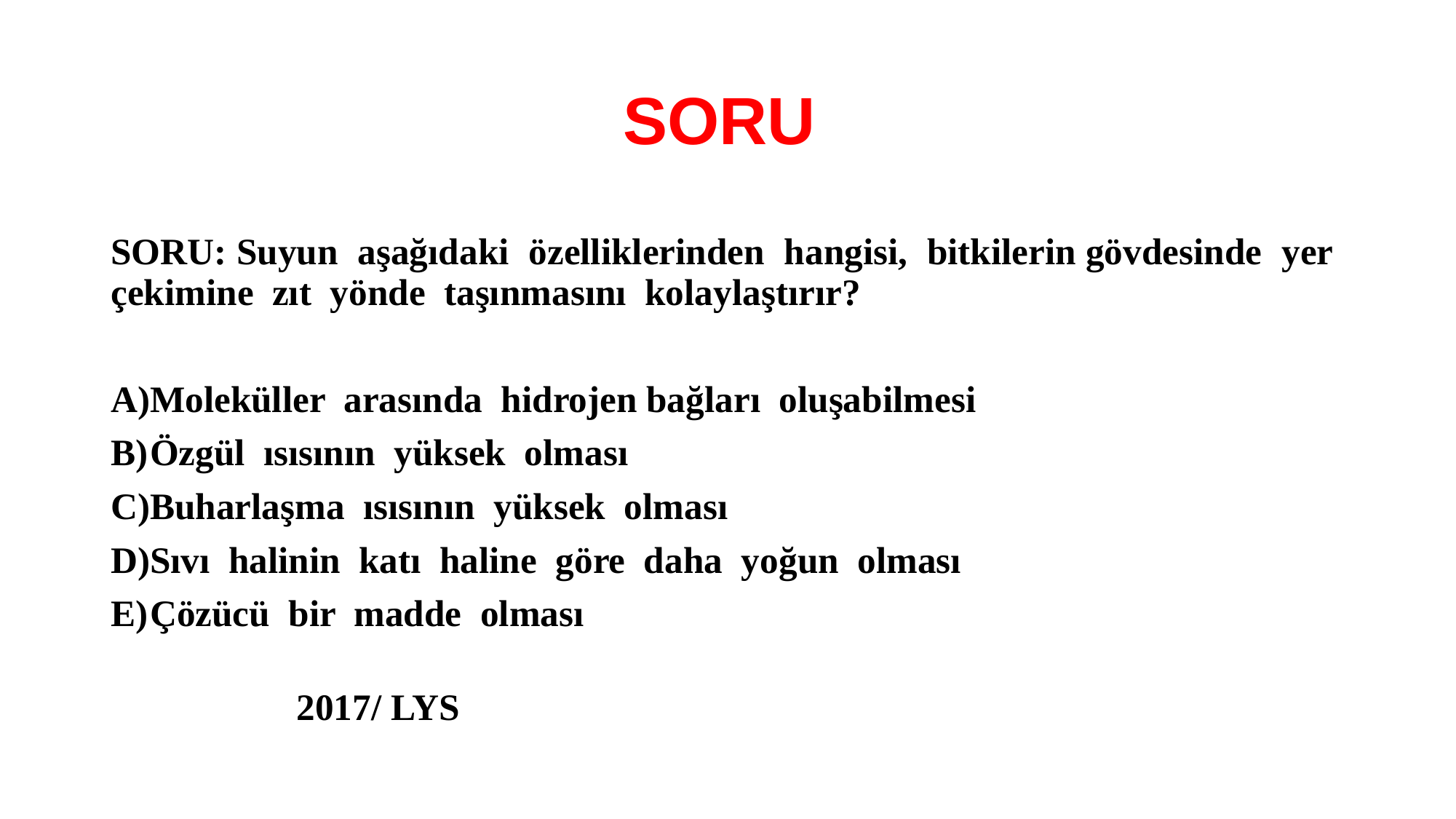

# SORU

SORU: Suyun  aşağıdaki  özelliklerinden  hangisi,  bitkilerin gövdesinde  yer  çekimine  zıt  yönde  taşınmasını  kolaylaştırır?

Moleküller  arasında  hidrojen bağları  oluşabilmesi
Özgül  ısısının  yüksek  olması
Buharlaşma  ısısının  yüksek  olması
Sıvı  halinin  katı  haline  göre  daha  yoğun  olması
Çözücü  bir  madde  olması
                                                                                                                                                         2017/ LYS